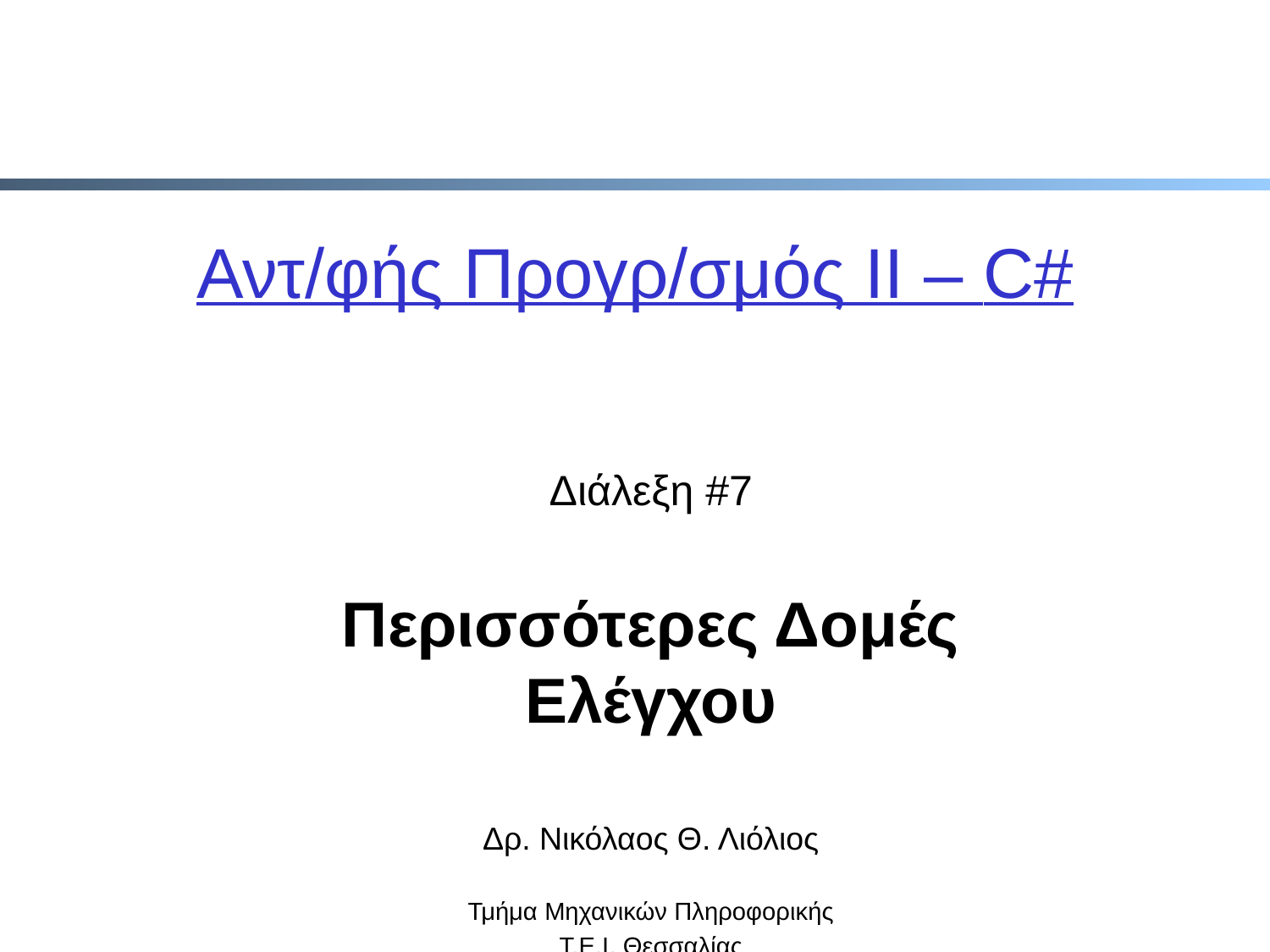

# Αντ/φής Προγρ/σμός ΙΙ – C#

Διάλεξη #7

Περισσότερες Δομές Ελέγχου
Δρ. Νικόλαος Θ. Λιόλιος

Τμήμα Μηχανικών Πληροφορικής
Τ.Ε.Ι. Θεσσαλίας
e-mail: nliolios@uth.gr